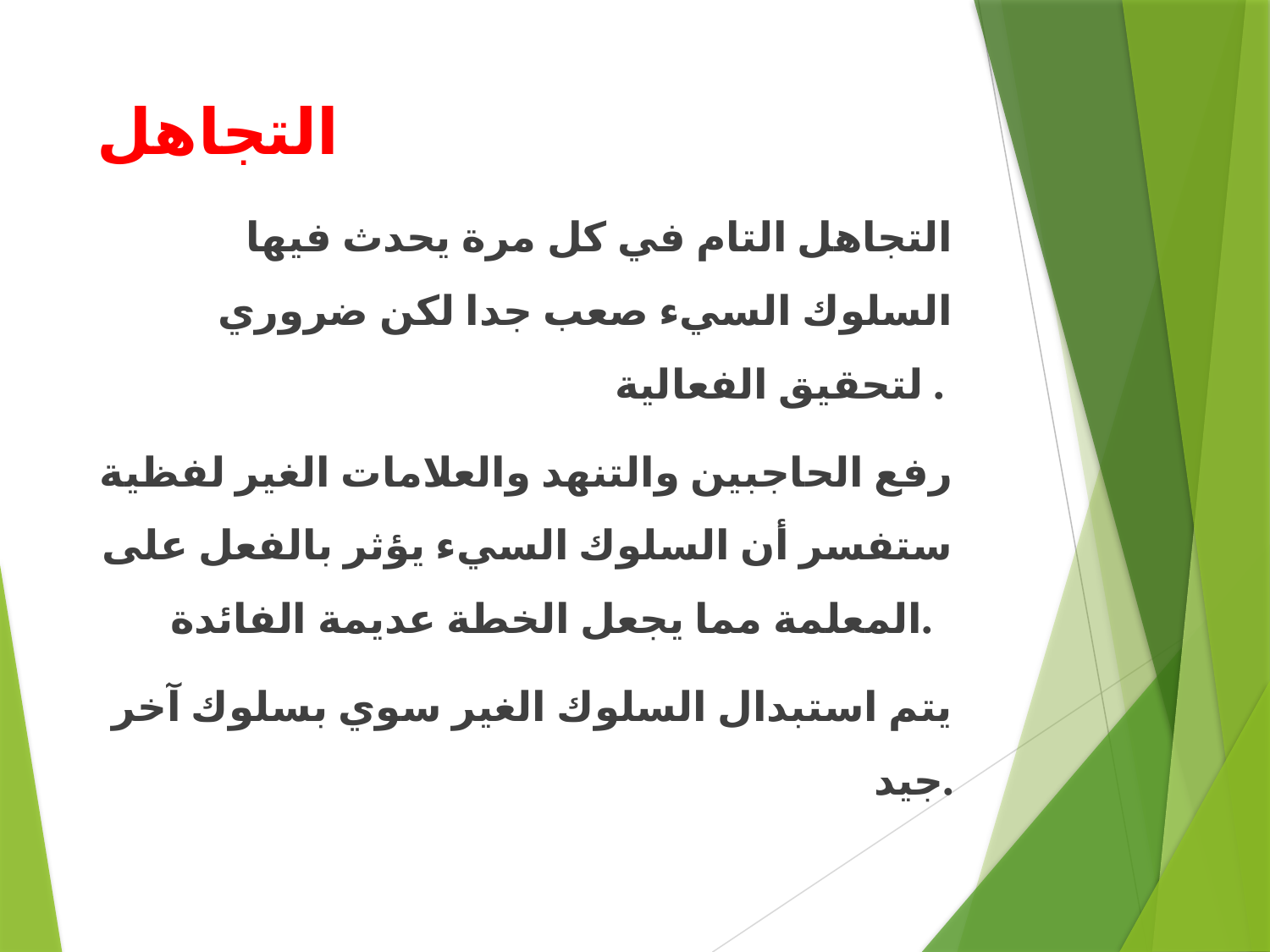

# التجاهل
التجاهل التام في كل مرة يحدث فيها السلوك السيء صعب جدا لكن ضروري لتحقيق الفعالية .
رفع الحاجبين والتنهد والعلامات الغير لفظية ستفسر أن السلوك السيء يؤثر بالفعل على المعلمة مما يجعل الخطة عديمة الفائدة.
يتم استبدال السلوك الغير سوي بسلوك آخر جيد.